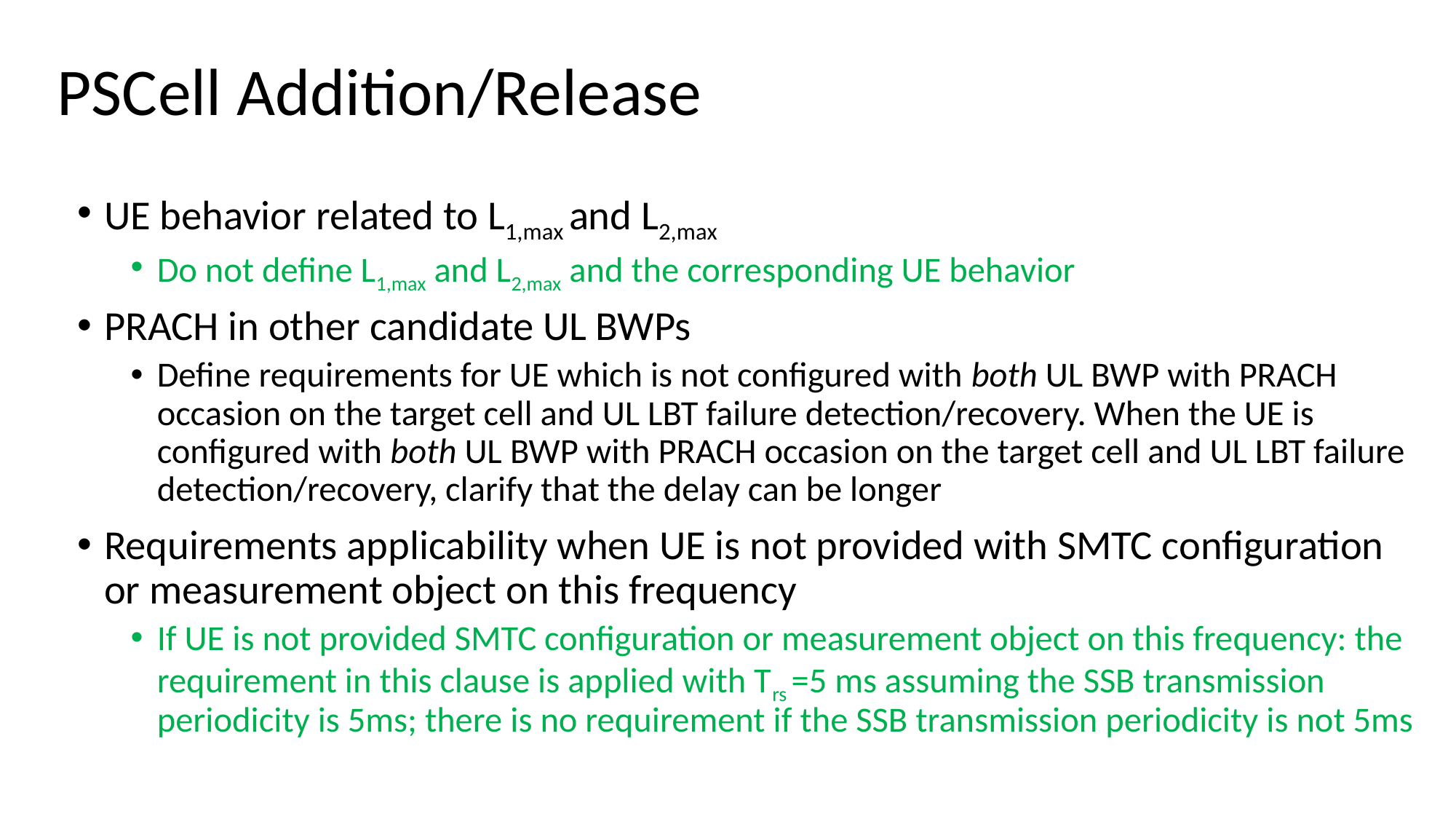

# PSCell Addition/Release
UE behavior related to L1,max and L2,max
Do not define L1,max and L2,max and the corresponding UE behavior
PRACH in other candidate UL BWPs
Define requirements for UE which is not configured with both UL BWP with PRACH occasion on the target cell and UL LBT failure detection/recovery. When the UE is configured with both UL BWP with PRACH occasion on the target cell and UL LBT failure detection/recovery, clarify that the delay can be longer
Requirements applicability when UE is not provided with SMTC configuration or measurement object on this frequency
If UE is not provided SMTC configuration or measurement object on this frequency: the requirement in this clause is applied with Trs =5 ms assuming the SSB transmission periodicity is 5ms; there is no requirement if the SSB transmission periodicity is not 5ms